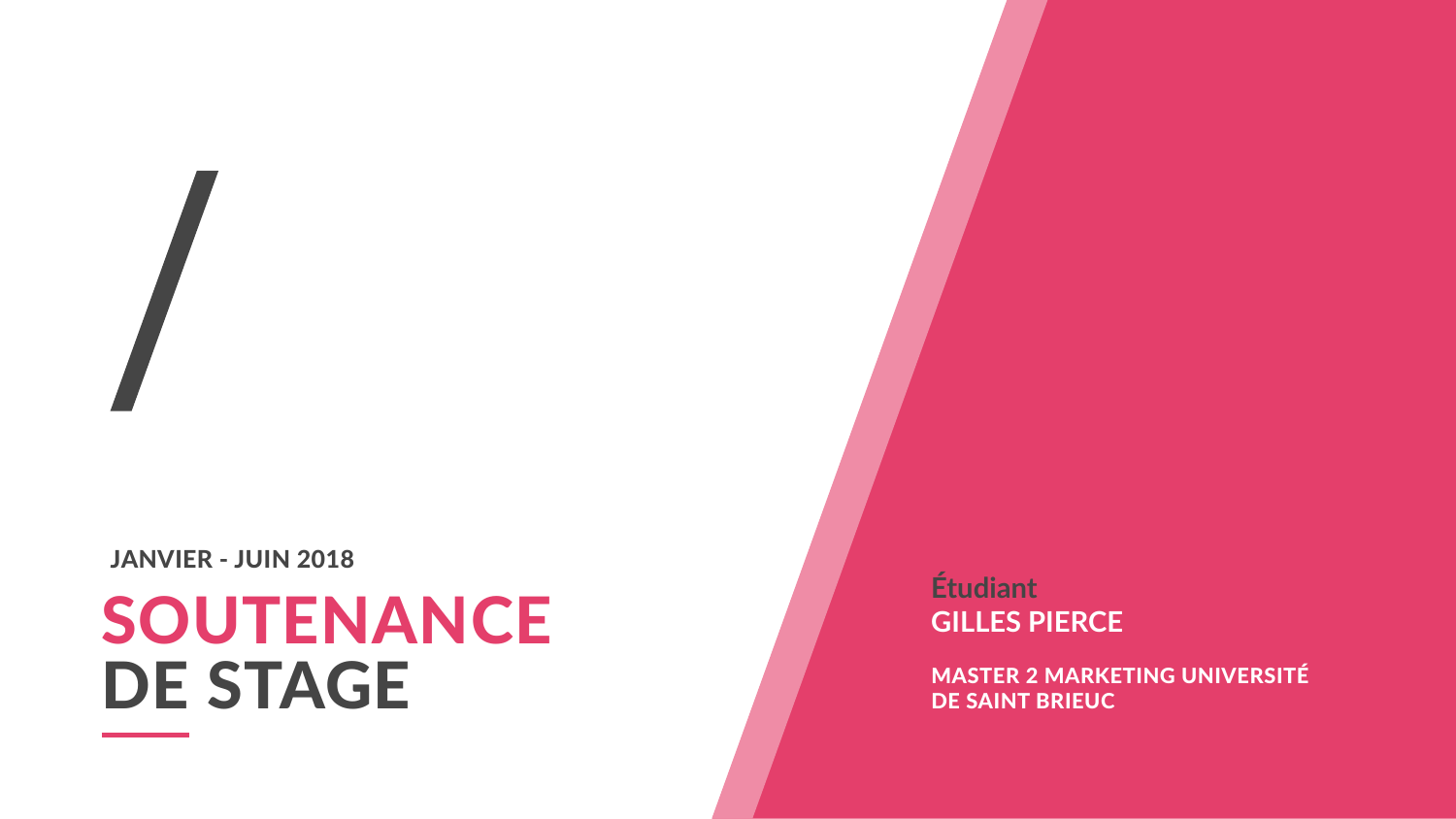

JANVier - JUIN 2018
Étudiant
GILLES PIERCE
Soutenance
de stage
Master 2 marketing Université de Saint brieuc